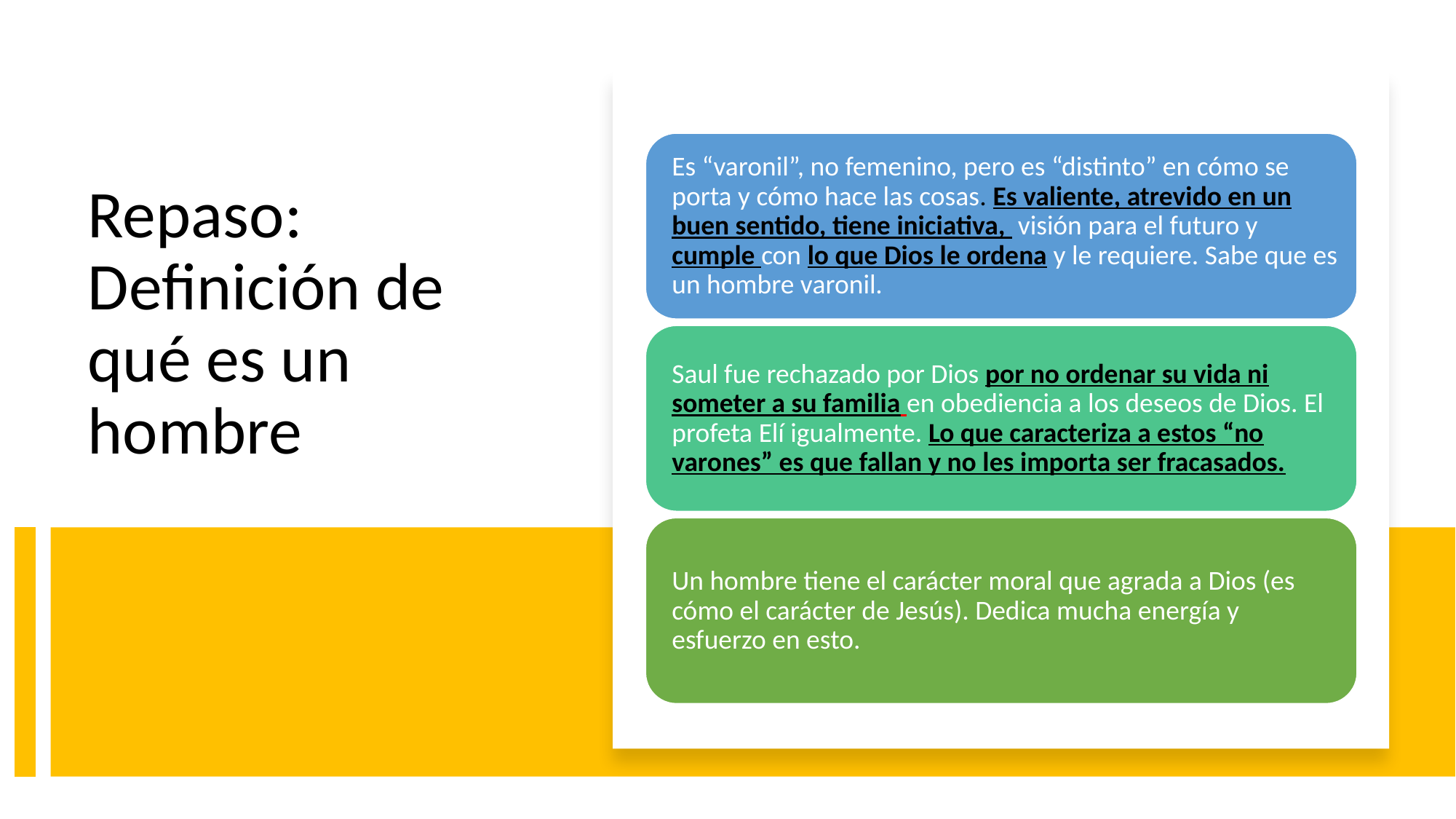

Es “varonil”, no femenino, pero es “distinto” en cómo se porta y cómo hace las cosas. Es valiente, atrevido en un buen sentido, tiene iniciativa,  visión para el futuro y cumple con lo que Dios le ordena y le requiere. Sabe que es un hombre varonil.
Saul fue rechazado por Dios por no ordenar su vida ni someter a su familia en obediencia a los deseos de Dios. El profeta Elí igualmente. Lo que caracteriza a estos “no varones” es que fallan y no les importa ser fracasados.
Un hombre tiene el carácter moral que agrada a Dios (es cómo el carácter de Jesús). Dedica mucha energía y esfuerzo en esto.
# Repaso: Definición de qué es un hombre